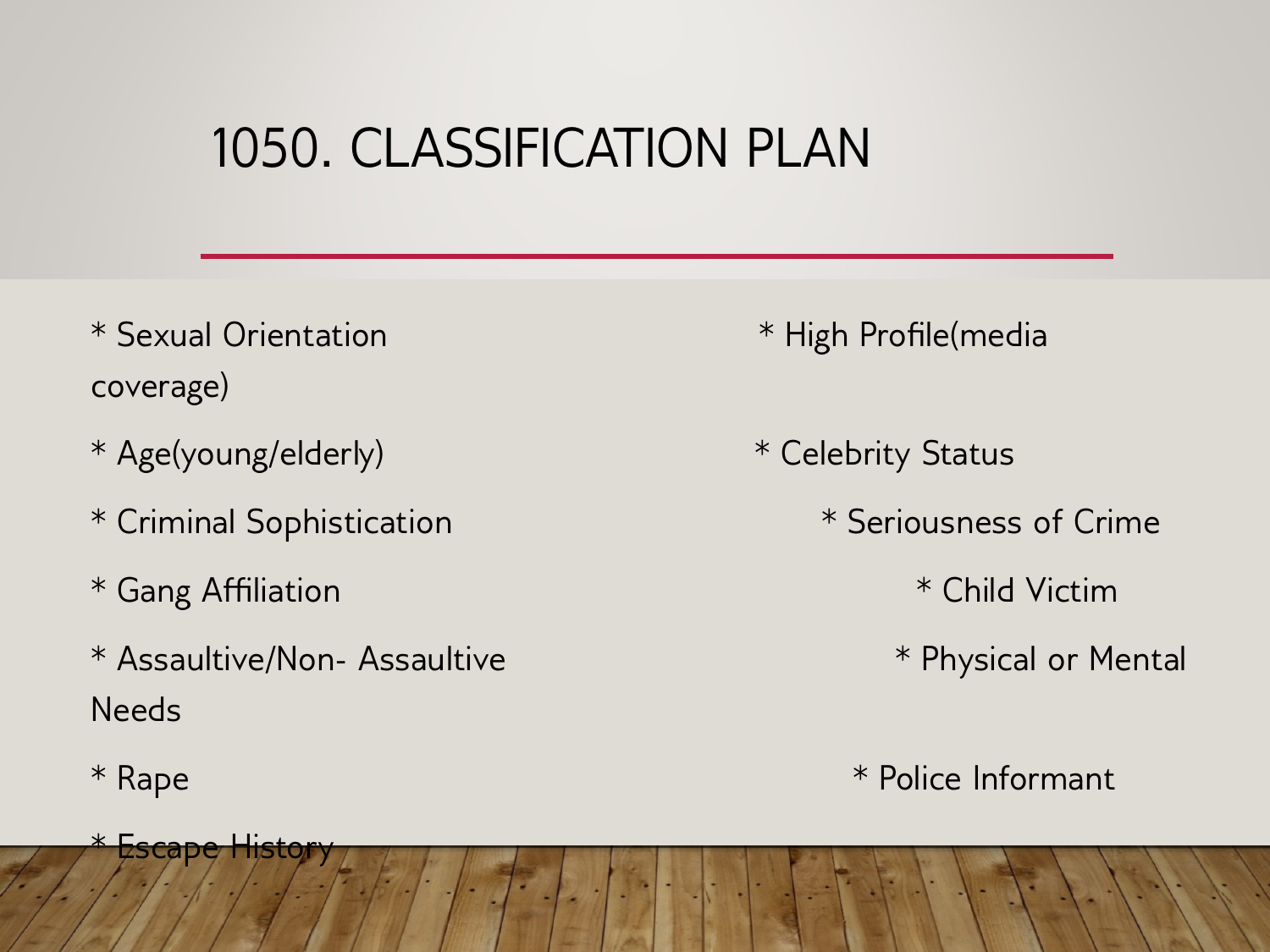

# 1050. CLASSIFICATION PLAN
* Sexual Orientation                                   * High Profile(media coverage)
* Age(young/elderly)                                   * Celebrity Status
* Criminal Sophistication			         * Seriousness of Crime
* Gang Affiliation					      * Child Victim
* Assaultive/Non- Assaultive		                * Physical or Mental Needs
* Rape						* Police Informant
* Escape History